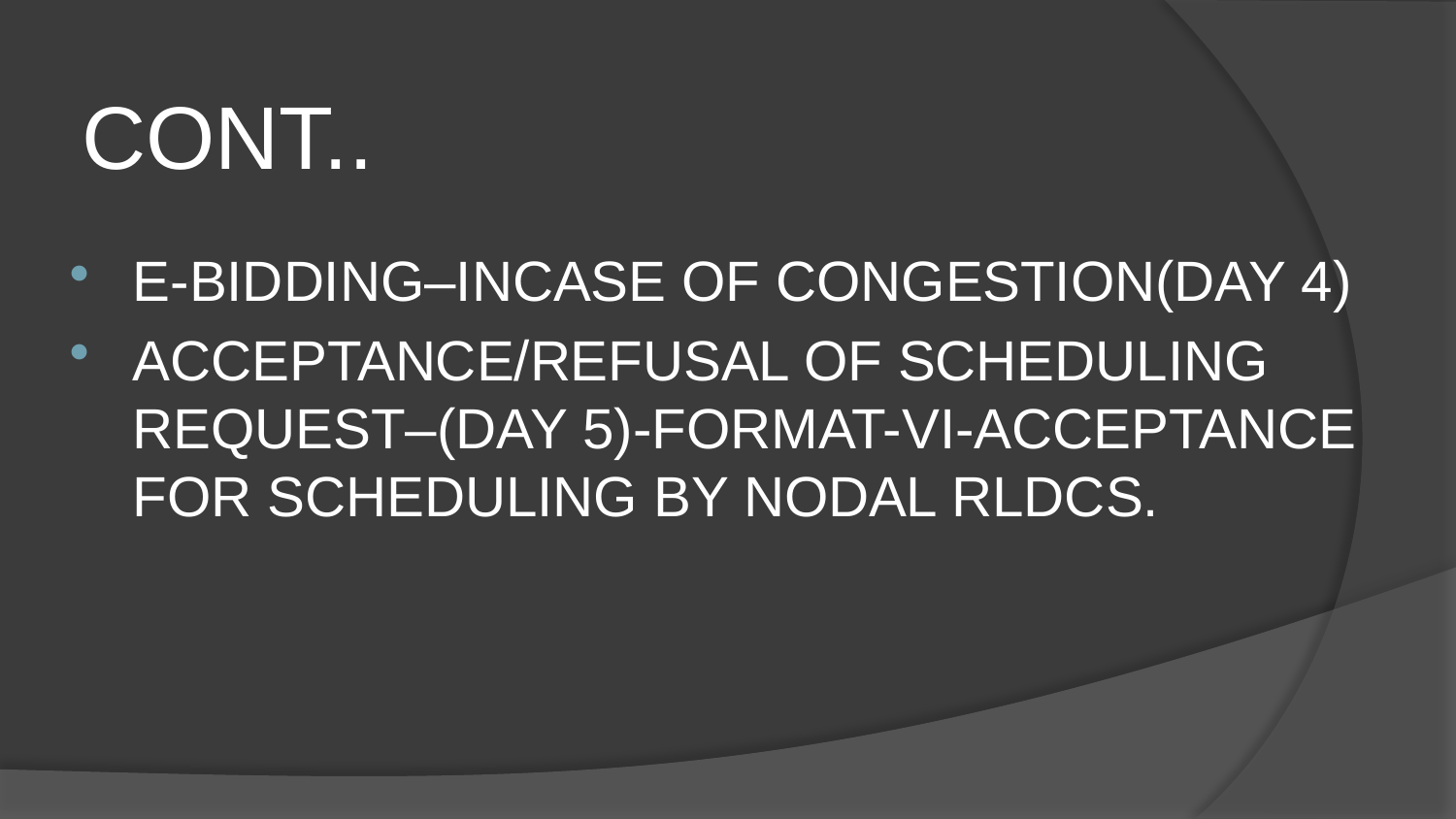

# CONT..
E-BIDDING–INCASE OF CONGESTION(DAY 4)
ACCEPTANCE/REFUSAL OF SCHEDULING REQUEST–(DAY 5)-FORMAT-VI-ACCEPTANCE FOR SCHEDULING BY NODAL RLDCS.